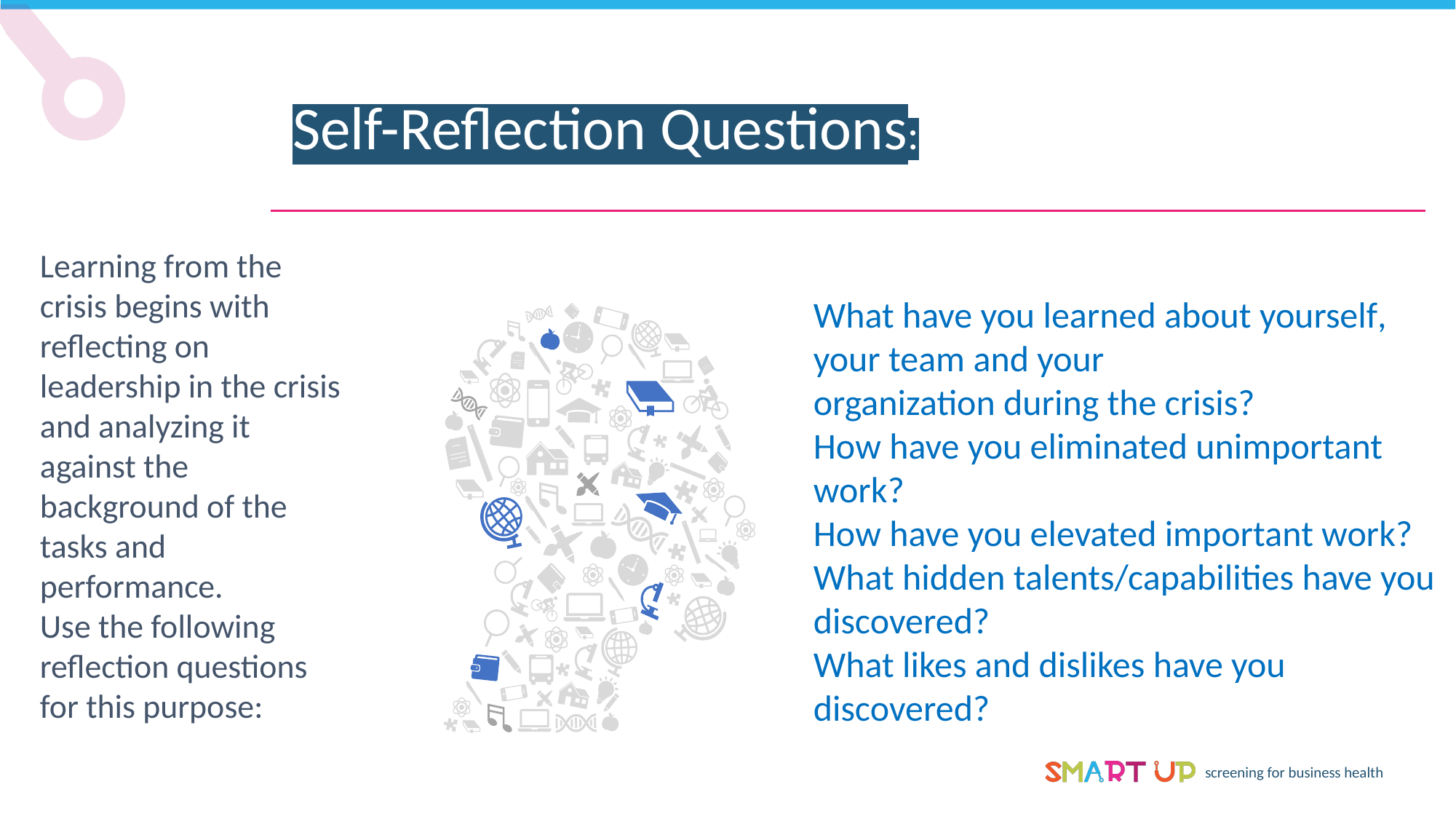

Self-Reflection Questions:
Learning from the crisis begins with reflecting on leadership in the crisis and analyzing it against the background of the tasks and performance.
Use the following reflection questions for this purpose:
What have you learned about yourself, your team and your
organization during the crisis?
How have you eliminated unimportant work?
How have you elevated important work?
What hidden talents/capabilities have you discovered?
What likes and dislikes have you discovered?